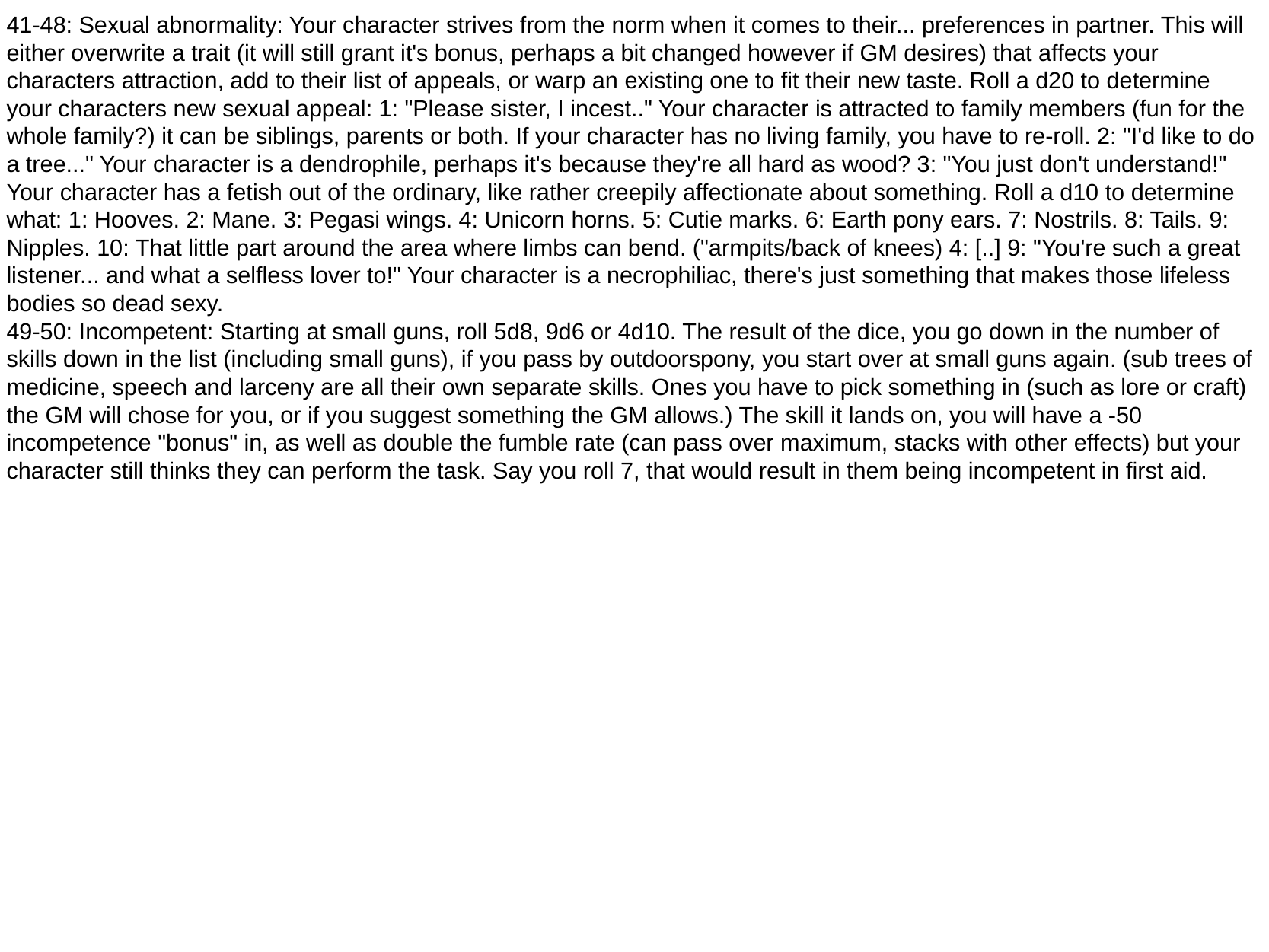

41-48: Sexual abnormality: Your character strives from the norm when it comes to their... preferences in partner. This will either overwrite a trait (it will still grant it's bonus, perhaps a bit changed however if GM desires) that affects your characters attraction, add to their list of appeals, or warp an existing one to fit their new taste. Roll a d20 to determine your characters new sexual appeal: 1: "Please sister, I incest.." Your character is attracted to family members (fun for the whole family?) it can be siblings, parents or both. If your character has no living family, you have to re-roll. 2: "I'd like to do a tree..." Your character is a dendrophile, perhaps it's because they're all hard as wood? 3: "You just don't understand!" Your character has a fetish out of the ordinary, like rather creepily affectionate about something. Roll a d10 to determine what: 1: Hooves. 2: Mane. 3: Pegasi wings. 4: Unicorn horns. 5: Cutie marks. 6: Earth pony ears. 7: Nostrils. 8: Tails. 9: Nipples. 10: That little part around the area where limbs can bend. ("armpits/back of knees) 4: [..] 9: "You're such a great listener... and what a selfless lover to!" Your character is a necrophiliac, there's just something that makes those lifeless bodies so dead sexy.
49-50: Incompetent: Starting at small guns, roll 5d8, 9d6 or 4d10. The result of the dice, you go down in the number of skills down in the list (including small guns), if you pass by outdoorspony, you start over at small guns again. (sub trees of medicine, speech and larceny are all their own separate skills. Ones you have to pick something in (such as lore or craft) the GM will chose for you, or if you suggest something the GM allows.) The skill it lands on, you will have a -50 incompetence "bonus" in, as well as double the fumble rate (can pass over maximum, stacks with other effects) but your character still thinks they can perform the task. Say you roll 7, that would result in them being incompetent in first aid.